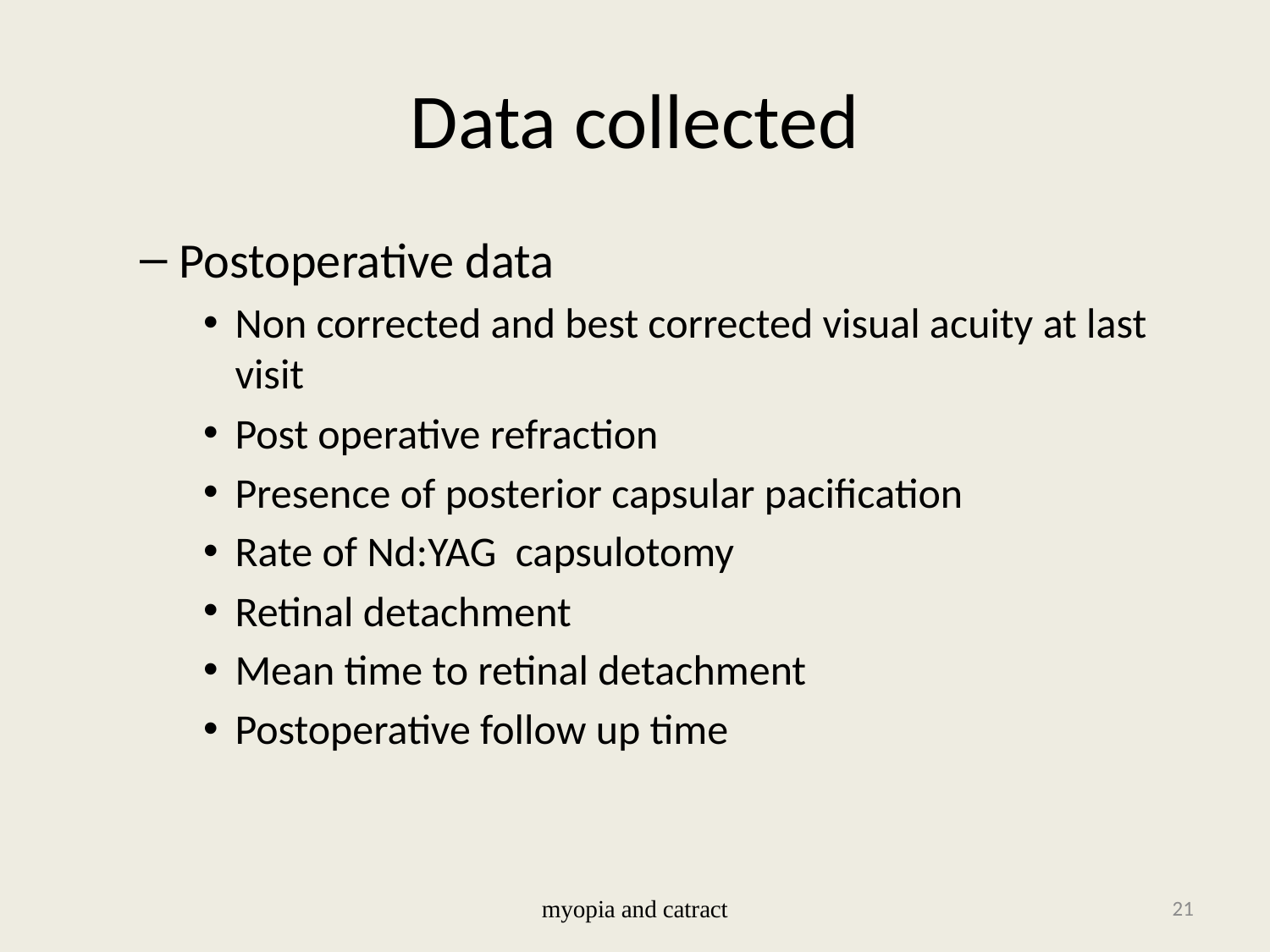

# Data collected
Postoperative data
Non corrected and best corrected visual acuity at last visit
Post operative refraction
Presence of posterior capsular pacification
Rate of Nd:YAG  capsulotomy
Retinal detachment
Mean time to retinal detachment
Postoperative follow up time
myopia and catract
21